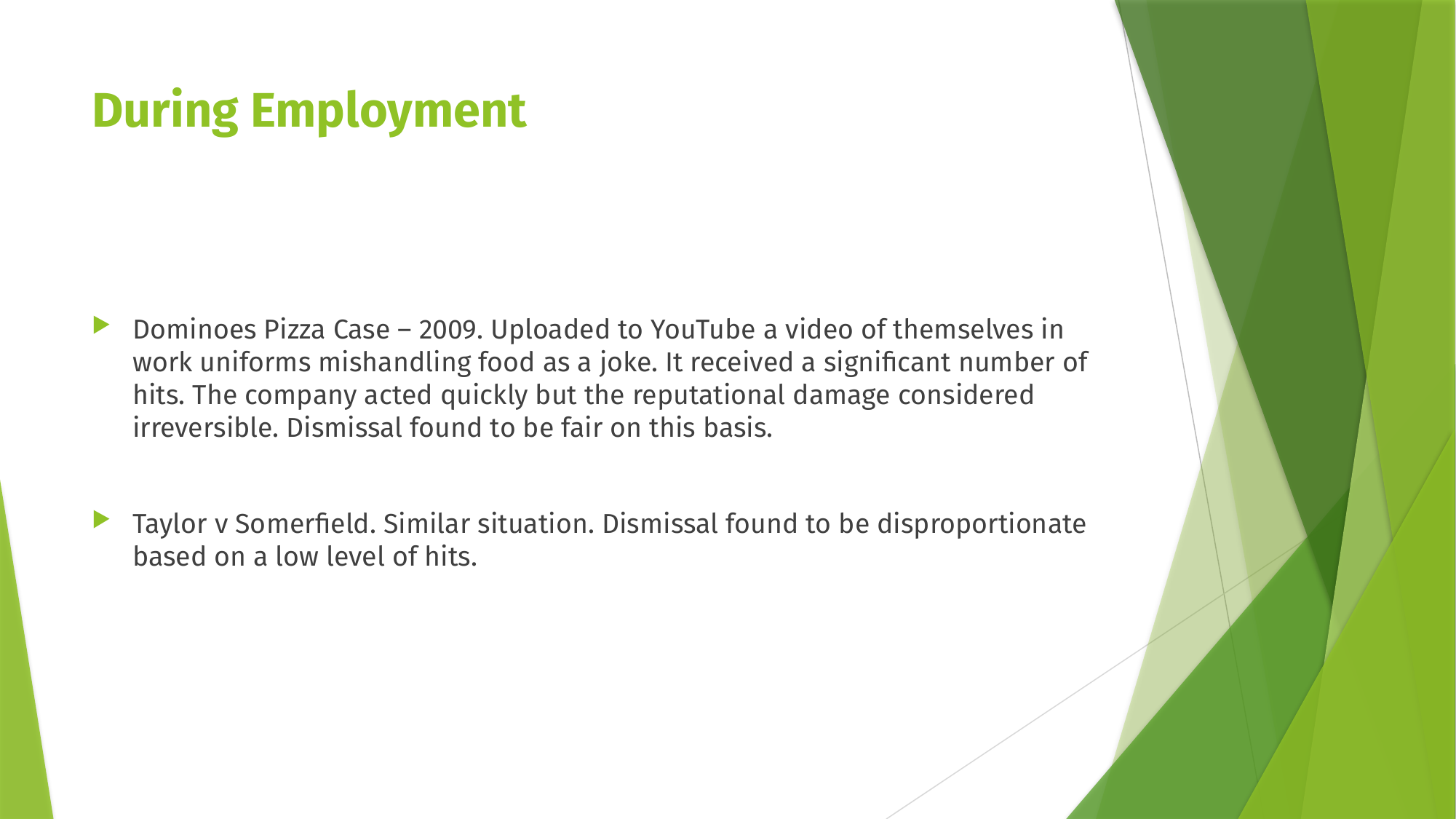

# During Employment

Dominoes Pizza Case – 2009. Uploaded to YouTube a video of themselves in work uniforms mishandling food as a joke. It received a significant number of hits. The company acted quickly but the reputational damage considered irreversible. Dismissal found to be fair on this basis.

Taylor v Somerfield. Similar situation. Dismissal found to be disproportionate based on a low level of hits.